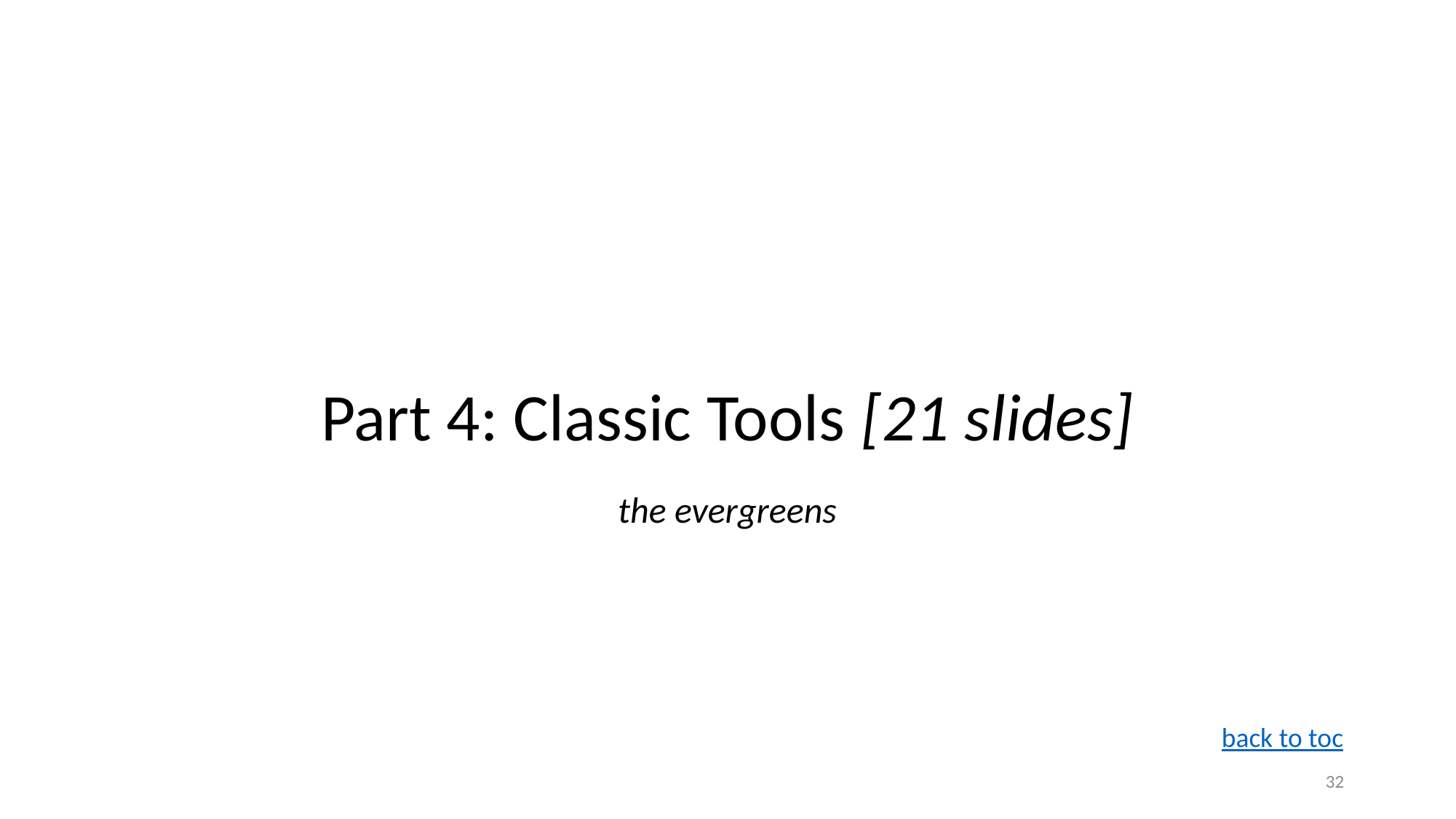

# Part 4: Classic Tools [21 slides]
the evergreens
back to toc
32